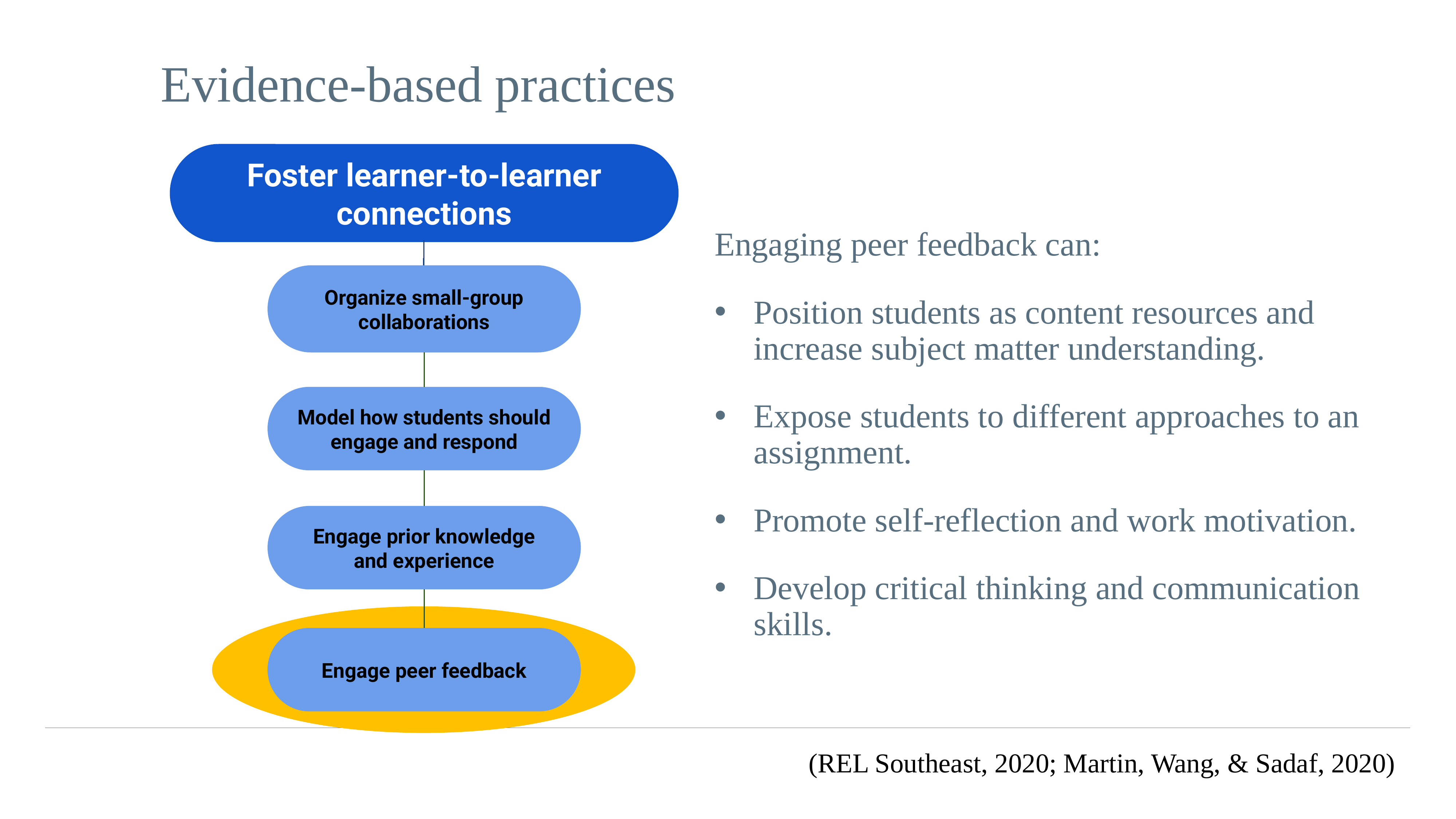

# Evidence-based practices-9
Foster learner-to-learner connections
Engaging peer feedback can:
Position students as content resources and increase subject matter understanding.
Expose students to different approaches to an assignment.
Promote self-reflection and work motivation.
Develop critical thinking and communication skills.
Organize small-group collaborations
Model how students should engage and respond
Engage prior knowledge and experience

Engage peer feedback
(REL Southeast, 2020; Martin, Wang, & Sadaf, 2020)